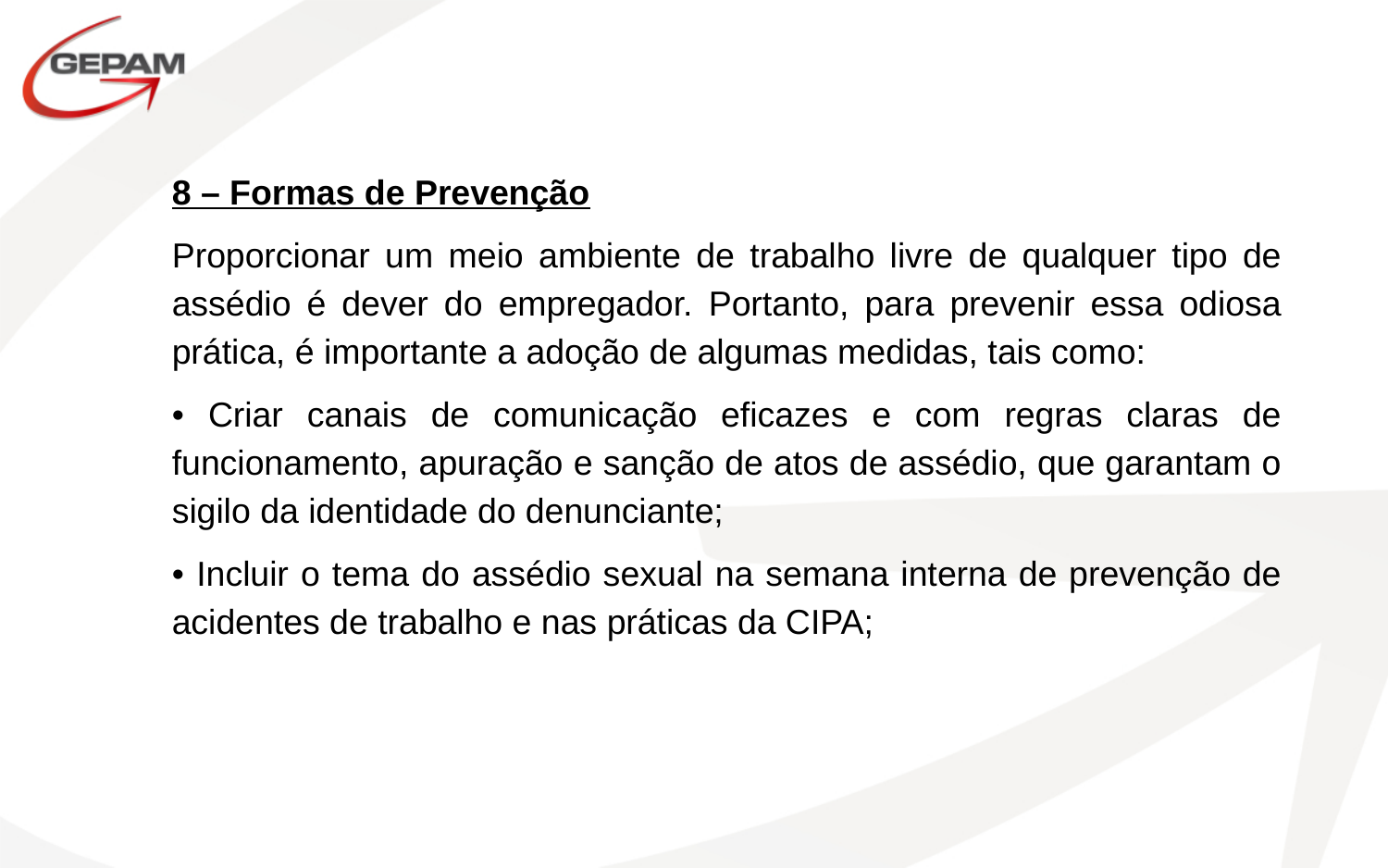

8 – Formas de Prevenção
Proporcionar um meio ambiente de trabalho livre de qualquer tipo de assédio é dever do empregador. Portanto, para prevenir essa odiosa prática, é importante a adoção de algumas medidas, tais como:
• Criar canais de comunicação eficazes e com regras claras de funcionamento, apuração e sanção de atos de assédio, que garantam o sigilo da identidade do denunciante;
• Incluir o tema do assédio sexual na semana interna de prevenção de acidentes de trabalho e nas práticas da CIPA;